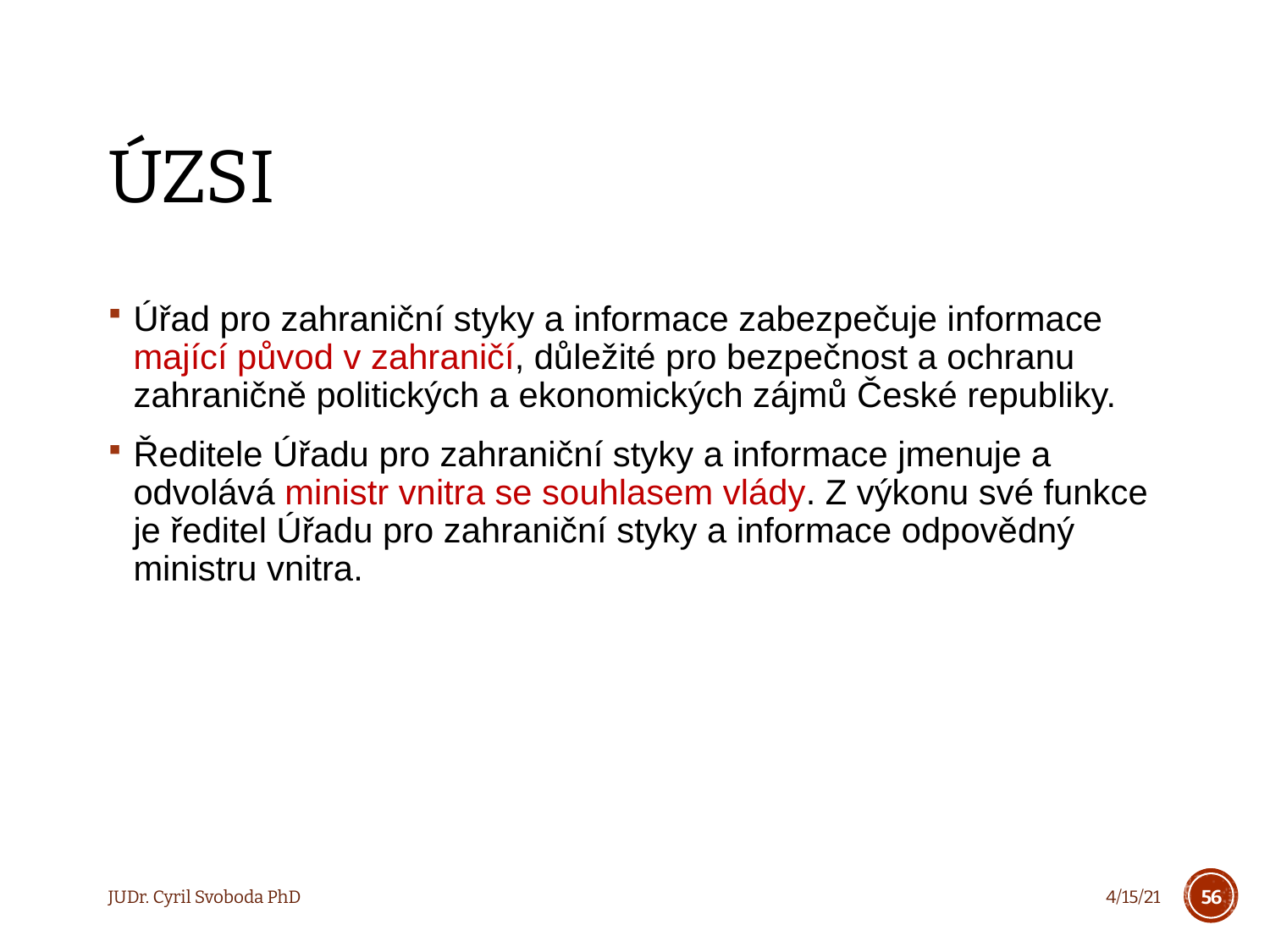

# ÚZSI
Úřad pro zahraniční styky a informace zabezpečuje informace mající původ v zahraničí, důležité pro bezpečnost a ochranu zahraničně politických a ekonomických zájmů České republiky.
Ředitele Úřadu pro zahraniční styky a informace jmenuje a odvolává ministr vnitra se souhlasem vlády. Z výkonu své funkce je ředitel Úřadu pro zahraniční styky a informace odpovědný ministru vnitra.

JUDr. Cyril Svoboda PhD
4/15/21
56